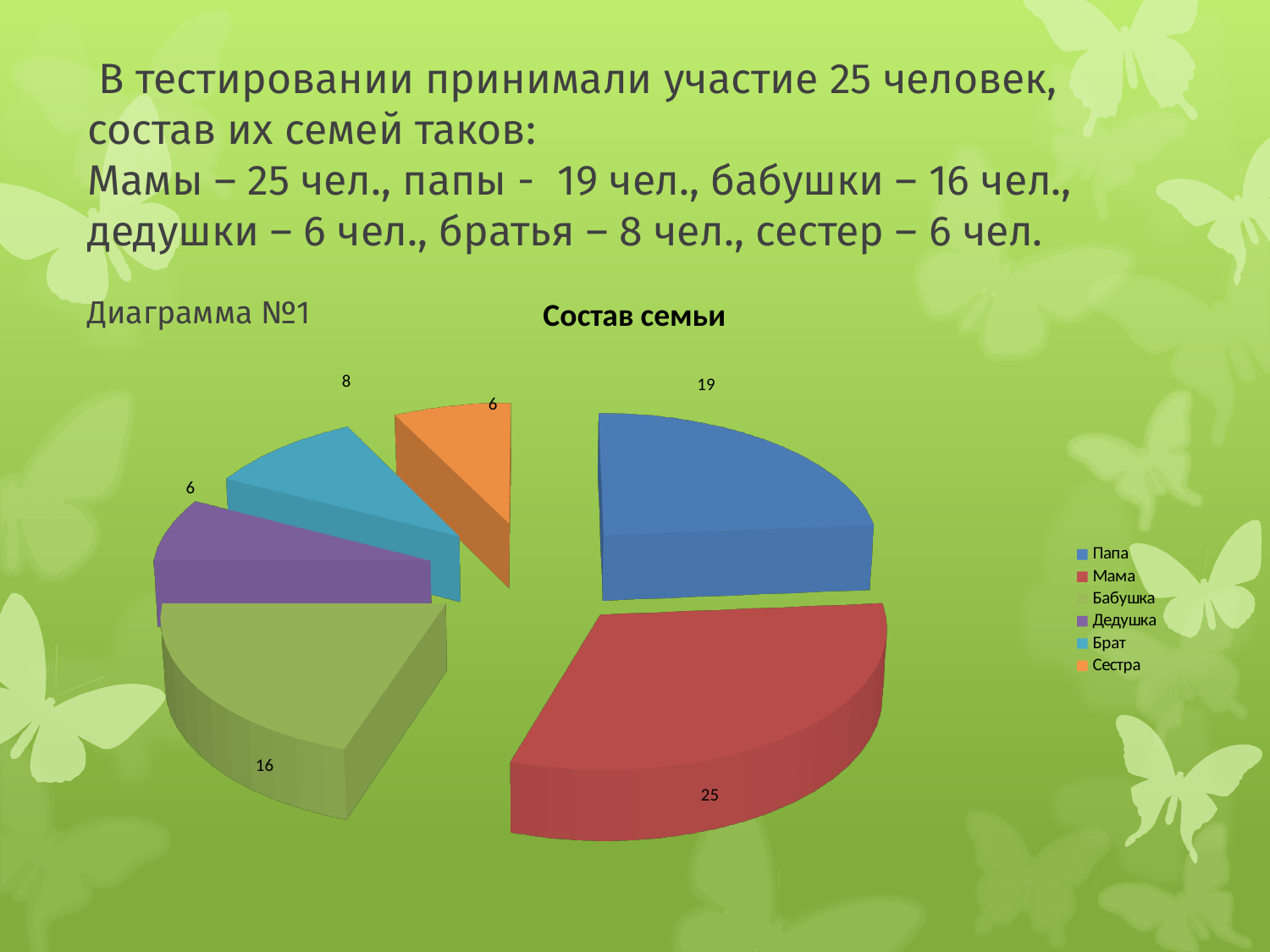

# В тестировании принимали участие 25 человек, состав их семей таков: Мамы – 25 чел., папы -  19 чел., бабушки – 16 чел., дедушки – 6 чел., братья – 8 чел., сестер – 6 чел. Диаграмма №1

[unsupported chart]